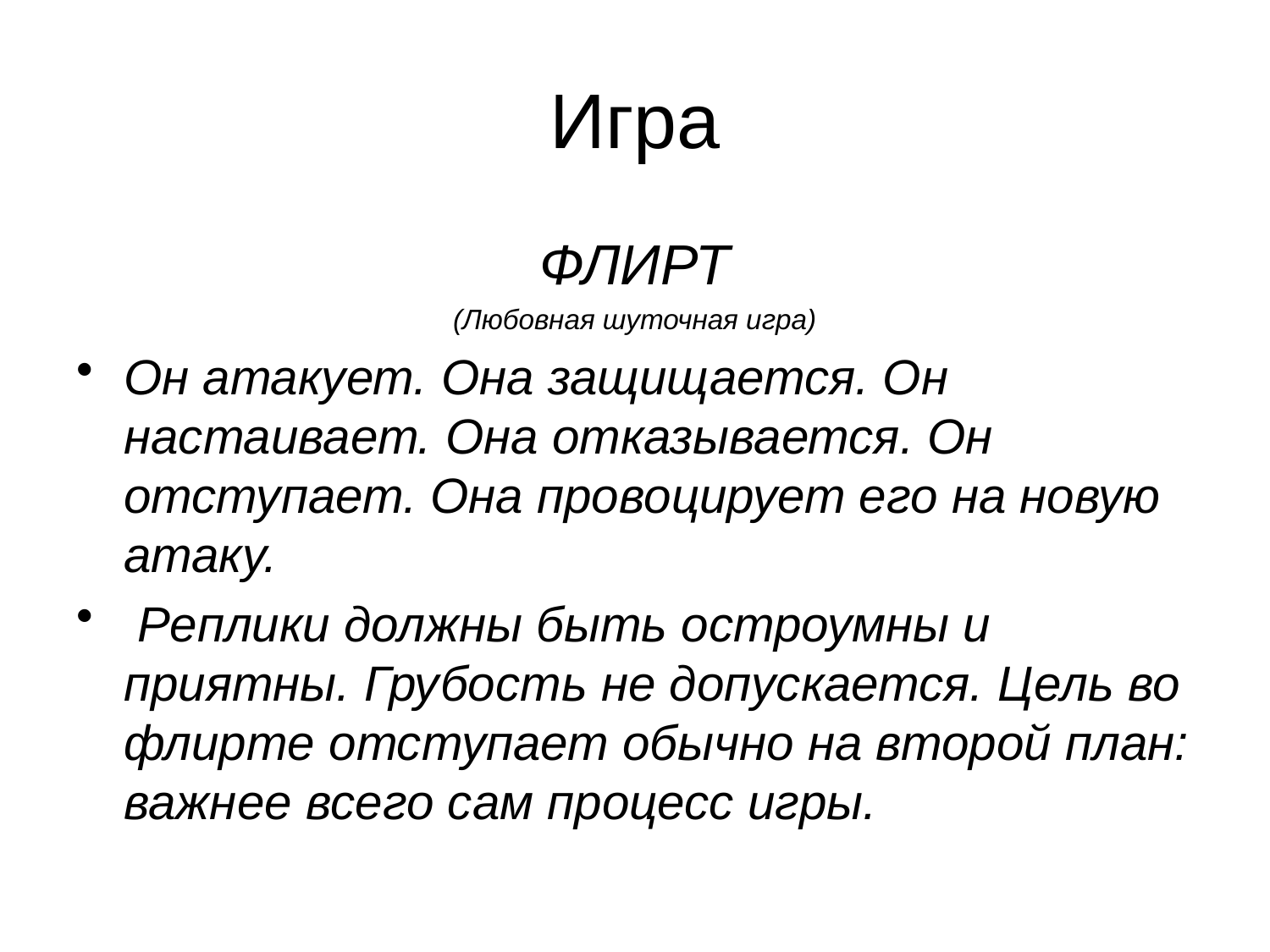

# Игра
ФЛИРТ
(Любовная шуточная игра)
Он атакует. Она защищается. Он настаивает. Она отказывается. Он отступает. Она провоцирует его на новую атаку.
 Реплики должны быть остроумны и приятны. Грубость не допускается. Цель во флирте отступает обычно на второй план: важнее всего сам процесс игры.